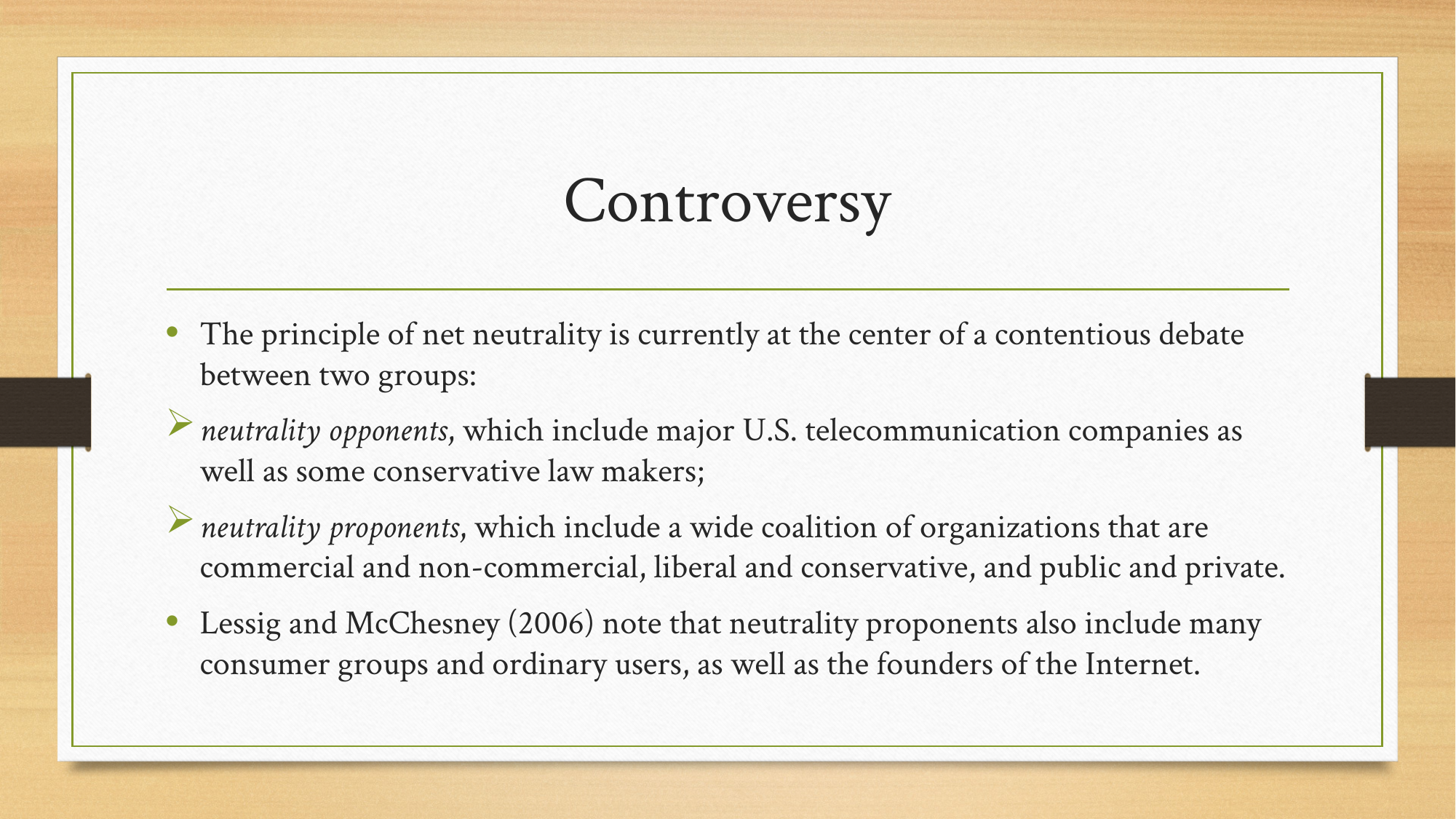

# Controversy
The principle of net neutrality is currently at the center of a contentious debate between two groups:
neutrality opponents, which include major U.S. telecommunication companies as well as some conservative law makers;
neutrality proponents, which include a wide coalition of organizations that are commercial and non-commercial, liberal and conservative, and public and private.
Lessig and McChesney (2006) note that neutrality proponents also include many consumer groups and ordinary users, as well as the founders of the Internet.